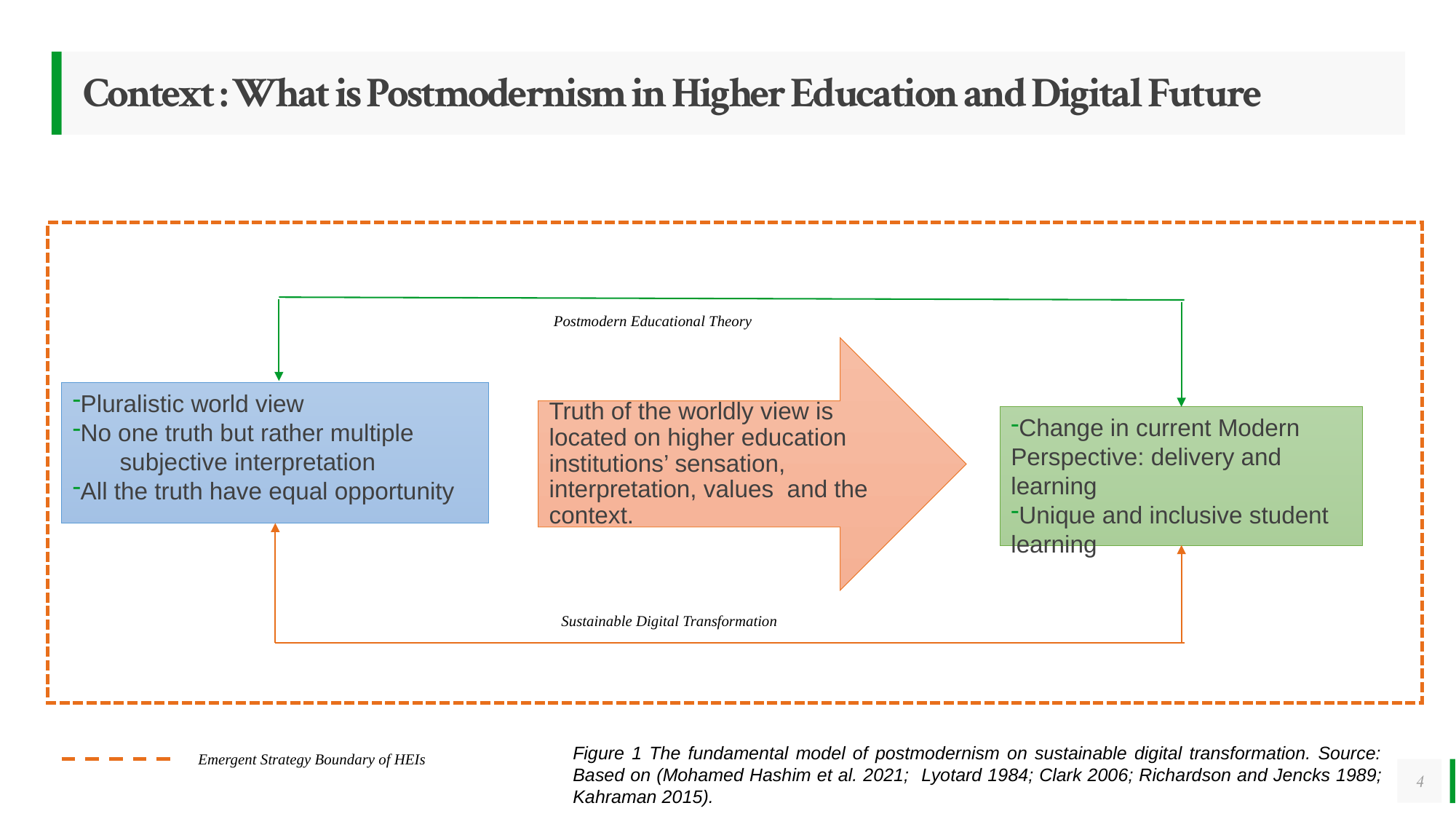

# Context : What is Postmodernism in Higher Education and Digital Future

Postmodern Educational Theory
Truth of the worldly view is located on higher education institutions’ sensation, interpretation, values  and the context.
Pluralistic world view
No one truth but rather multiple
       subjective interpretation
All the truth have equal opportunity
Change in current Modern Perspective: delivery and learning
Unique and inclusive student learning
Sustainable Digital Transformation

Figure 1 The fundamental model of postmodernism on sustainable digital transformation. Source: Based on (Mohamed Hashim et al. 2021;  Lyotard 1984; Clark 2006; Richardson and Jencks 1989; Kahraman 2015).
Emergent Strategy Boundary of HEIs
4